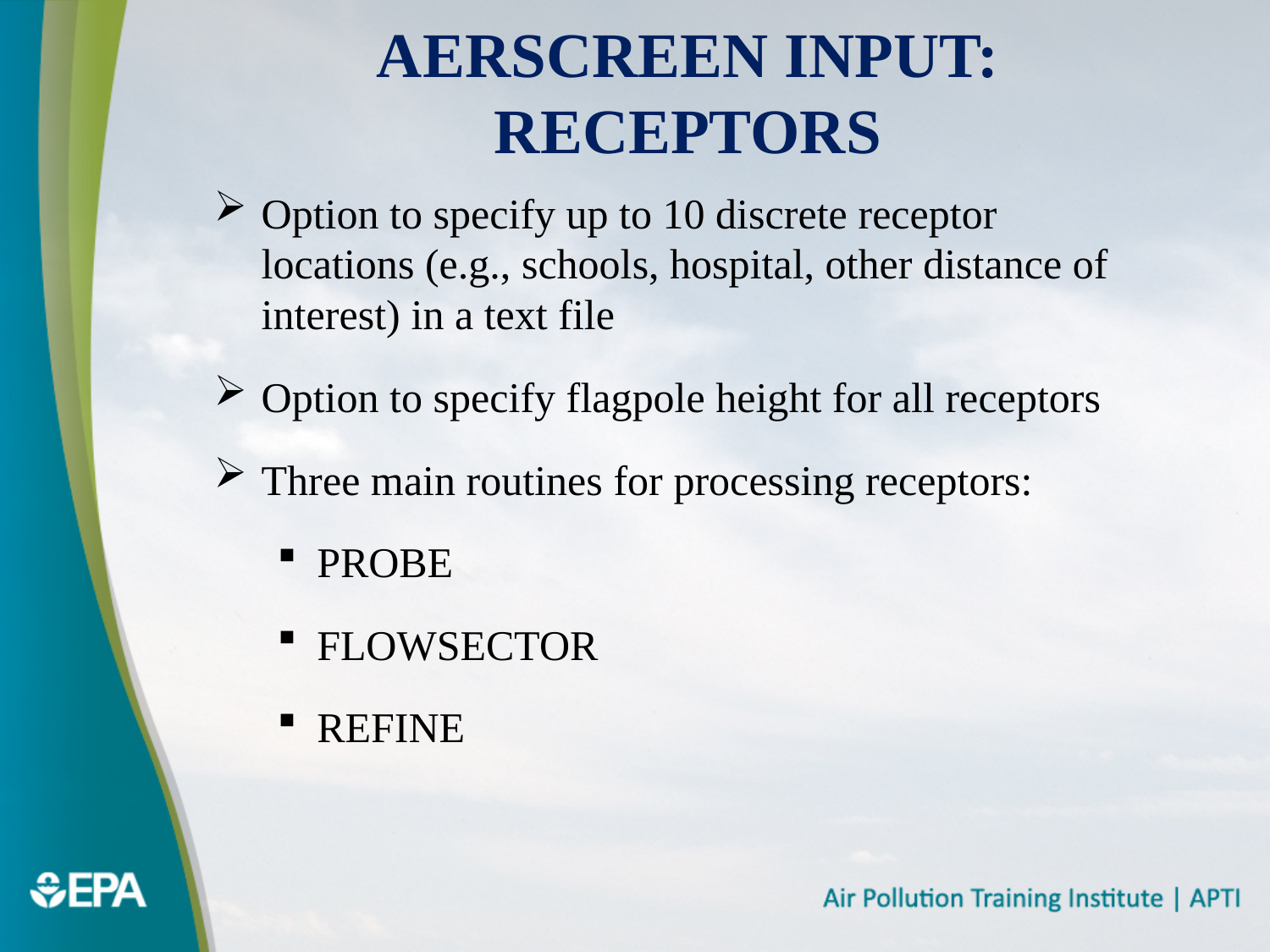

# AERSCREEN Input: Receptors
Option to specify up to 10 discrete receptor locations (e.g., schools, hospital, other distance of interest) in a text file
Option to specify flagpole height for all receptors
Three main routines for processing receptors:
PROBE
FLOWSECTOR
REFINE